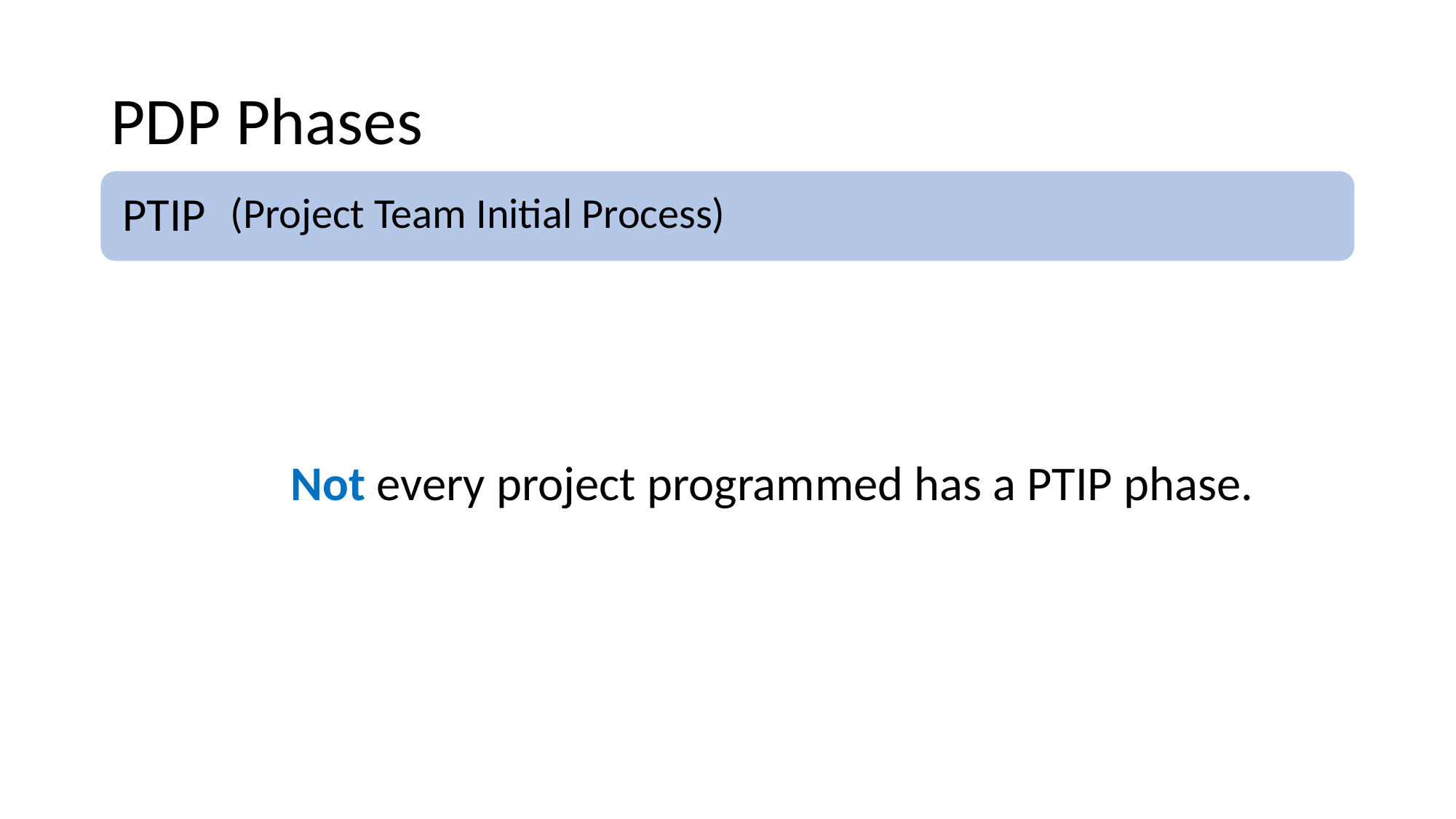

# PDP Phases
PTIP
(Project Team Initial Process)

Not every project programmed has a PTIP phase.